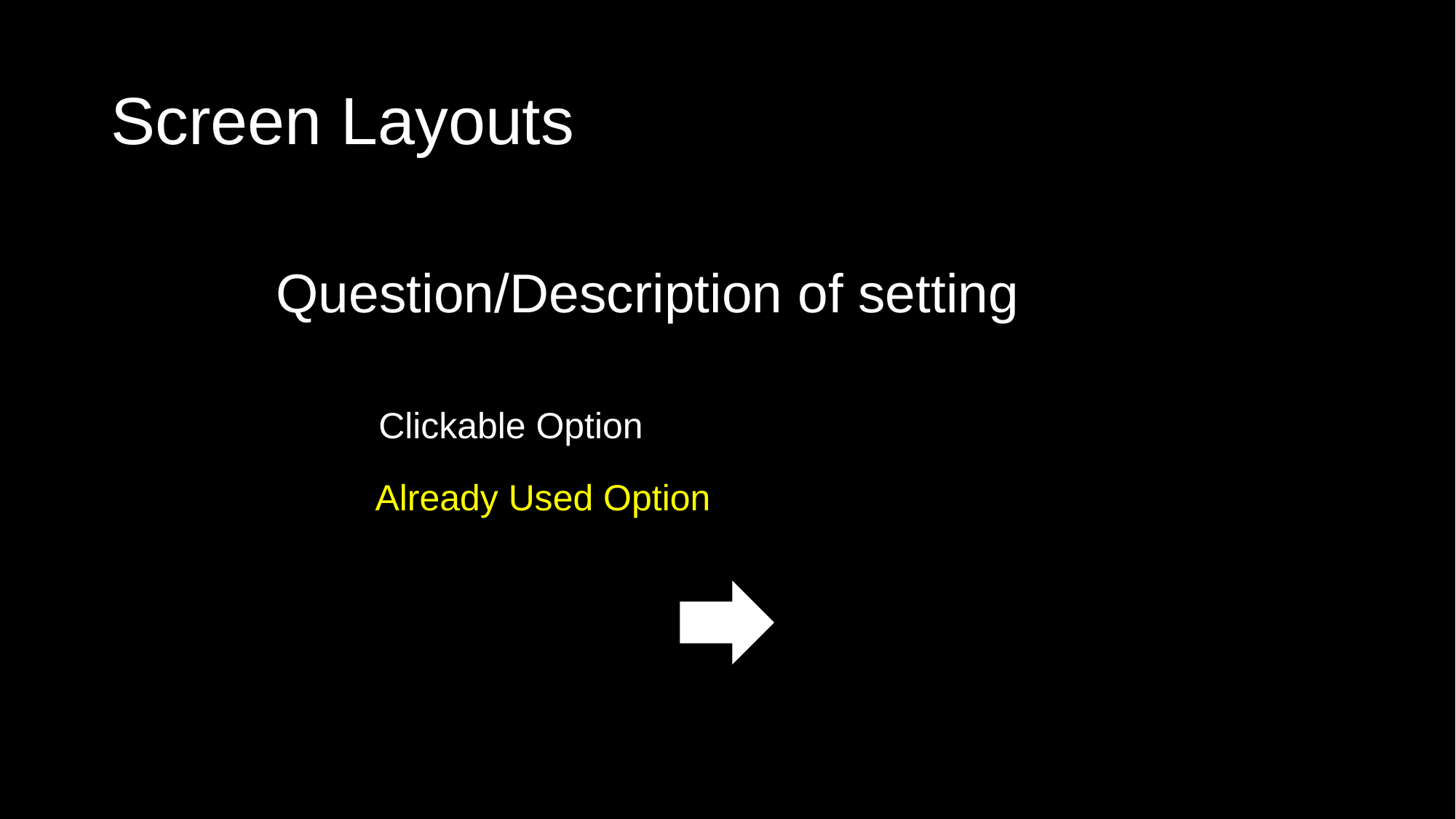

# Screen Layouts
Question/Description of setting
Clickable Option
Already Used Option